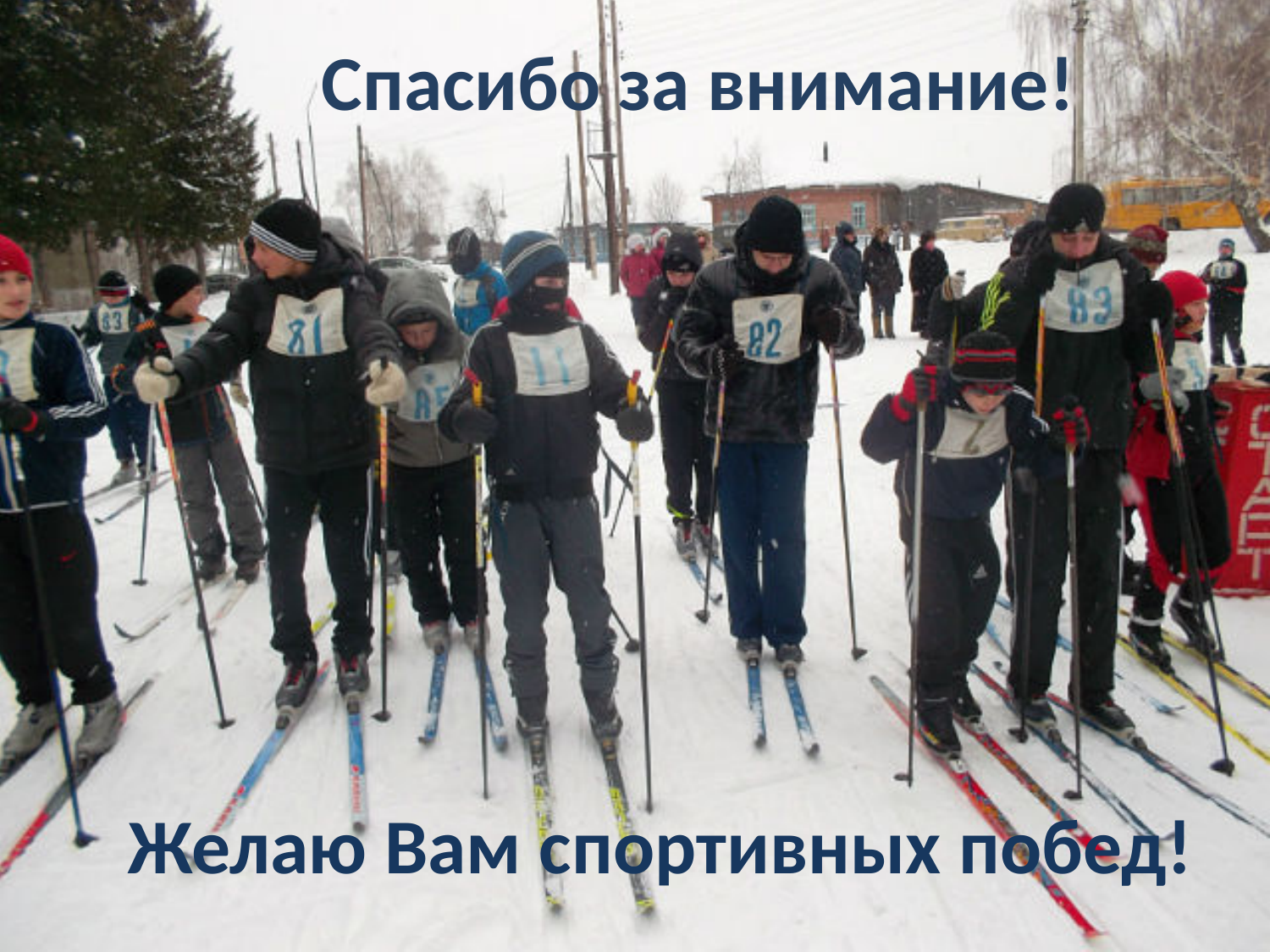

# Спасибо за внимание!
Желаю Вам спортивных побед!